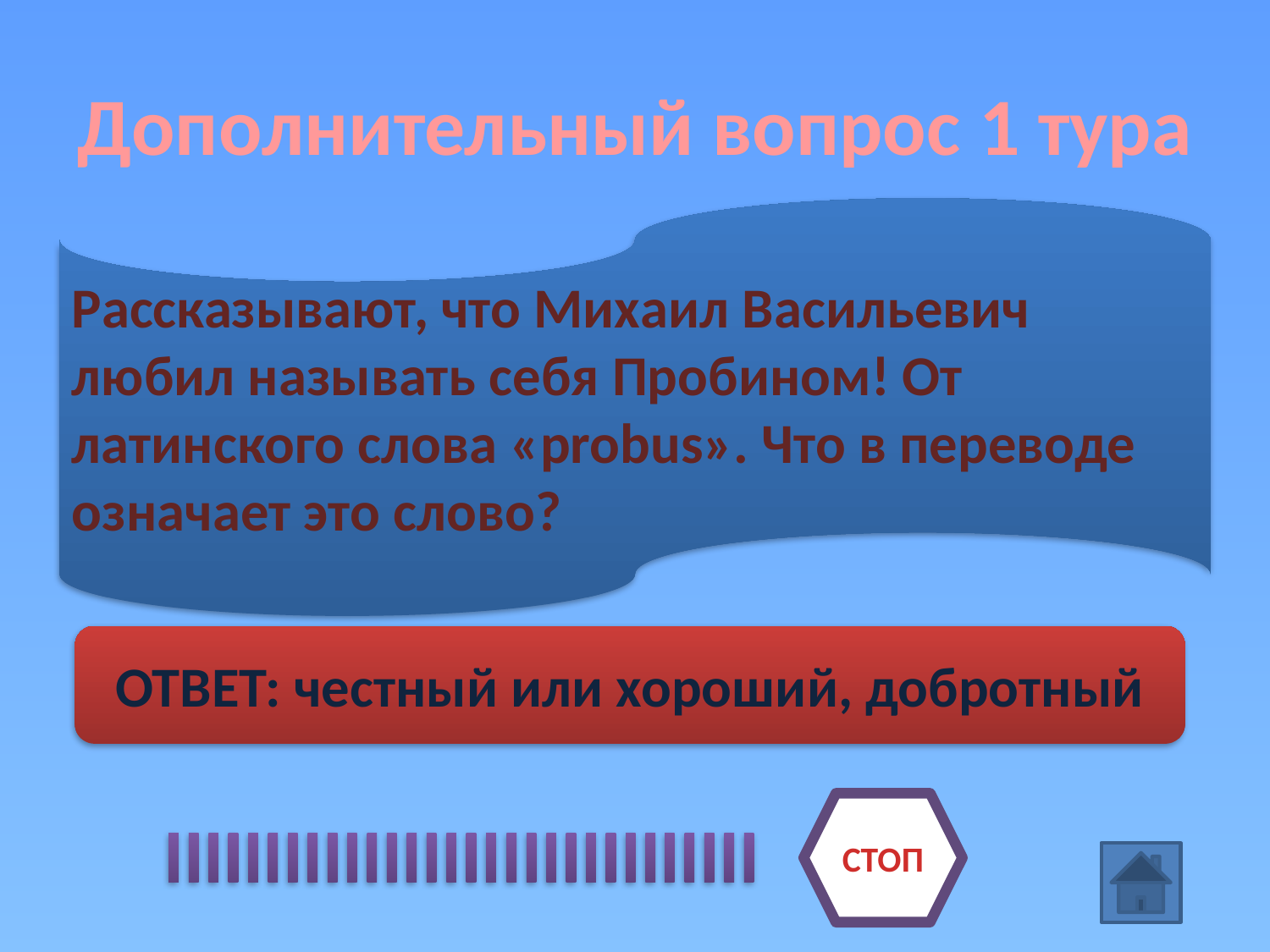

# Дополнительный вопрос 1 тура
Рассказывают, что Михаил Васильевич любил называть себя Пробином! От латинского слова «probus». Что в переводе означает это слово?

ОТВЕТ: честный или хороший, добротный
СТОП